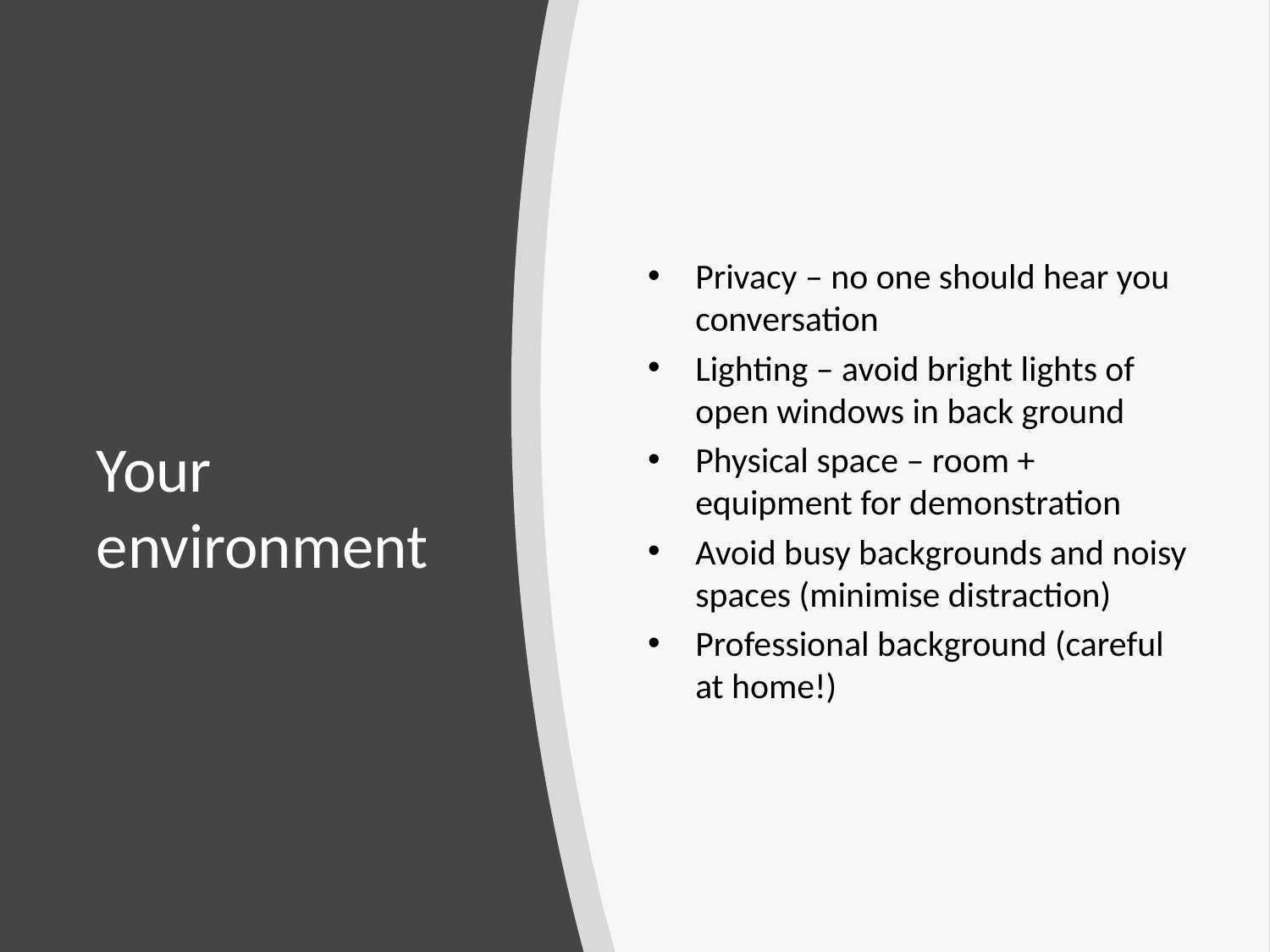

Privacy – no one should hear you conversation
Lighting – avoid bright lights of open windows in back ground
Physical space – room + equipment for demonstration
Avoid busy backgrounds and noisy spaces (minimise distraction)
Professional background (careful at home!)

# Your environment